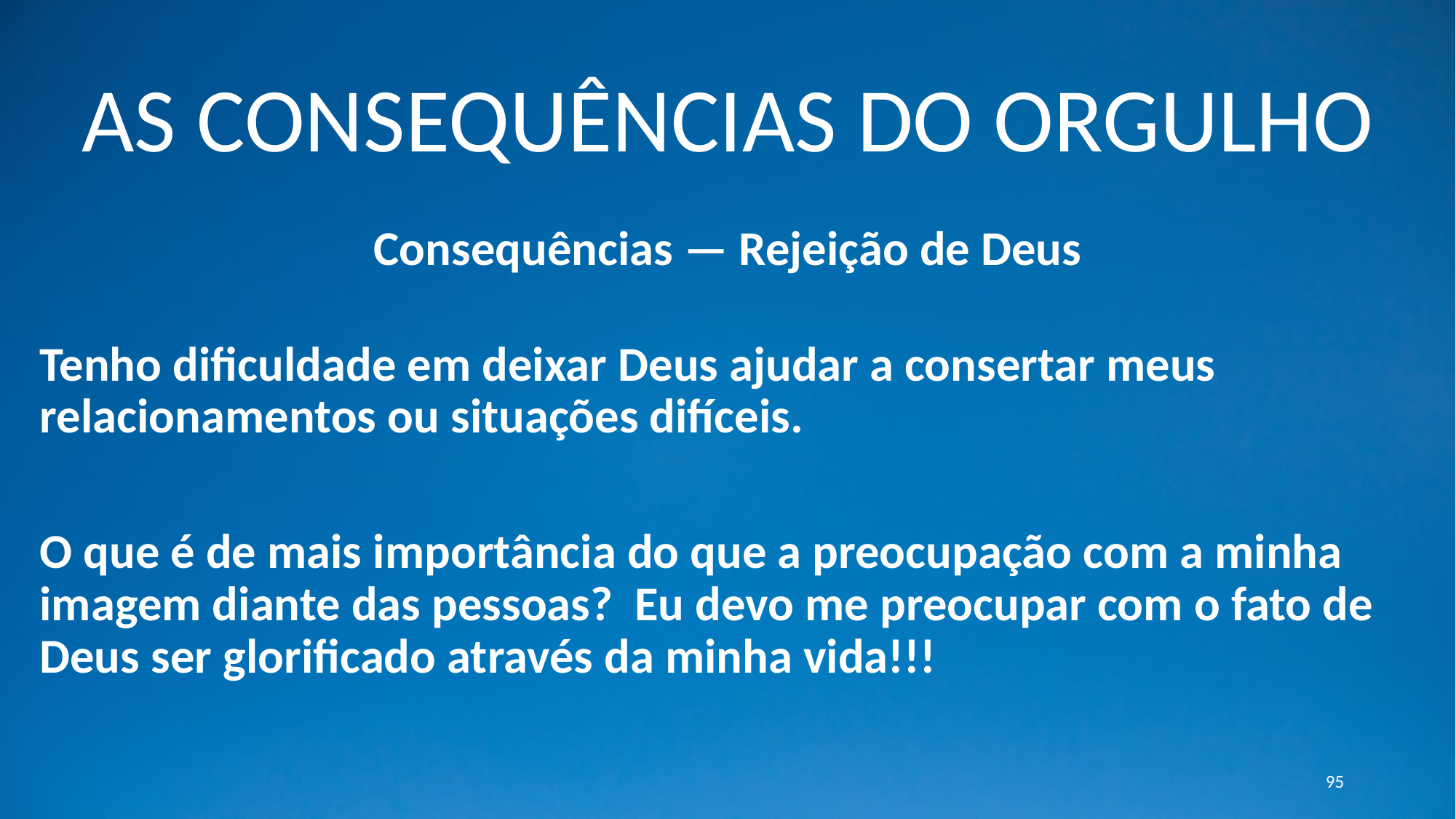

# AS CONSEQUÊNCIAS DO ORGULHO
Consequências — Rejeição de Deus

Tenho dificuldade em deixar Deus ajudar a consertar meus relacionamentos ou situações difíceis.

O que é de mais importância do que a preocupação com a minha imagem diante das pessoas?  Eu devo me preocupar com o fato de Deus ser glorificado através da minha vida!!!

95